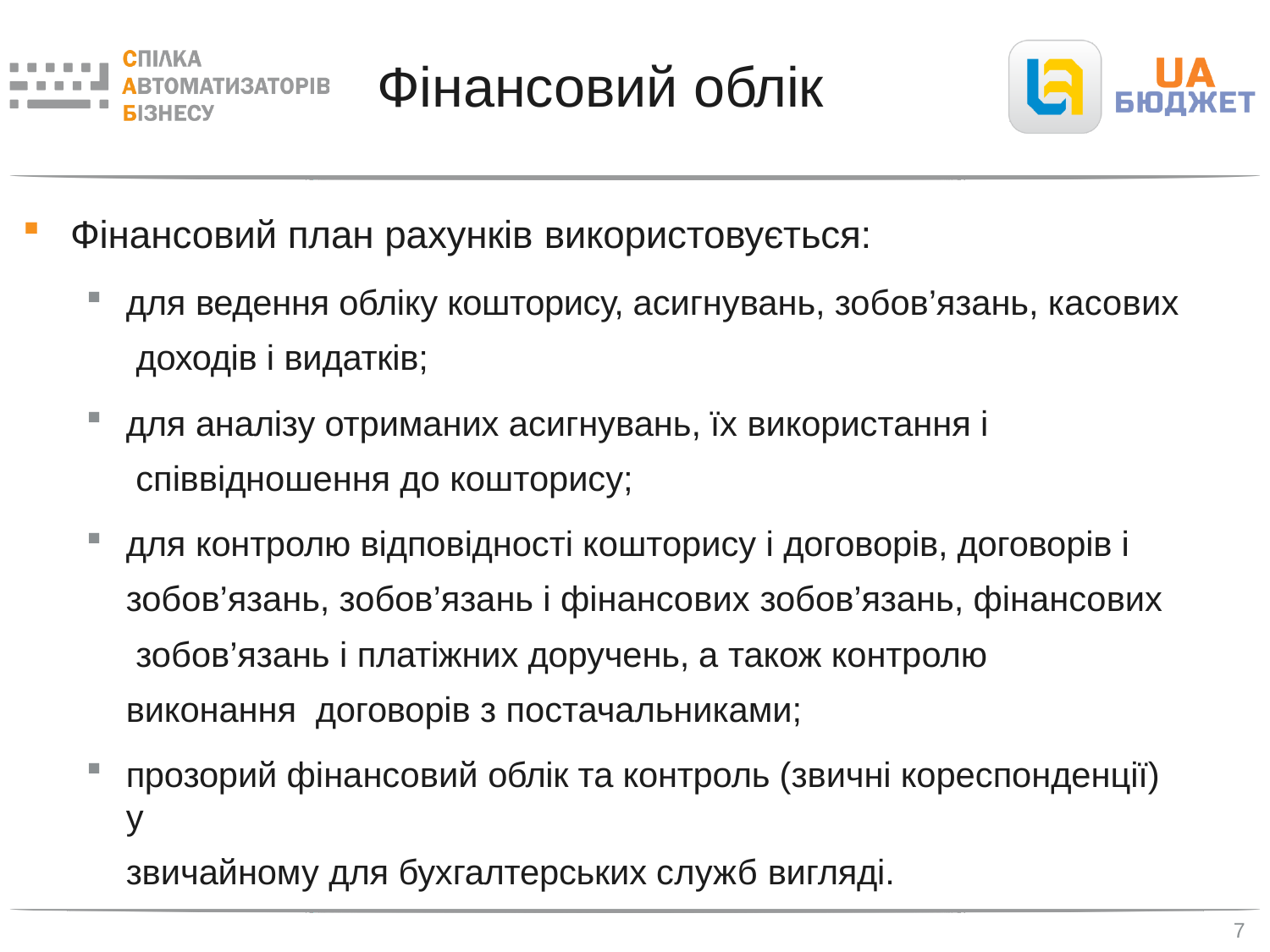

# Фінансовий облік
Фінансовий план рахунків використовується:
для ведення обліку кошторису, асигнувань, зобов’язань, касових  доходів і видатків;
для аналізу отриманих асигнувань, їх використання і  співвідношення до кошторису;
для контролю відповідності кошторису і договорів, договорів і  зобов’язань, зобов’язань і фінансових зобов’язань, фінансових  зобов’язань і платіжних доручень, а також контролю виконання  договорів з постачальниками;
прозорий фінансовий облік та контроль (звичні кореспонденції) у
звичайному для бухгалтерських служб вигляді.
7